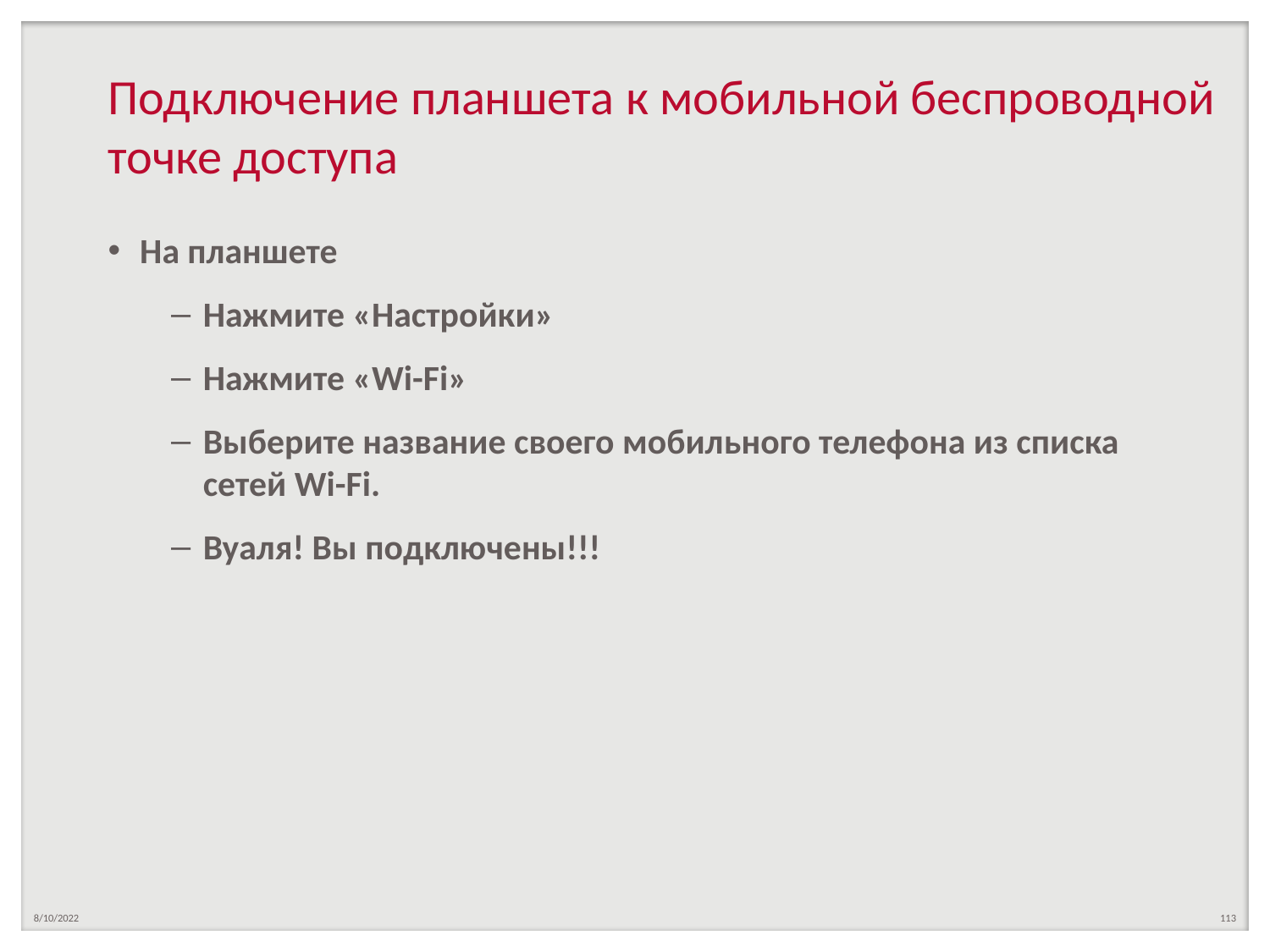

# Подключение планшета к мобильной беспроводной точке доступа
На планшете
Нажмите «Настройки»
Нажмите «Wi-Fi»
Выберите название своего мобильного телефона из списка сетей Wi-Fi.
Вуаля! Вы подключены!!!

8/10/2022
113